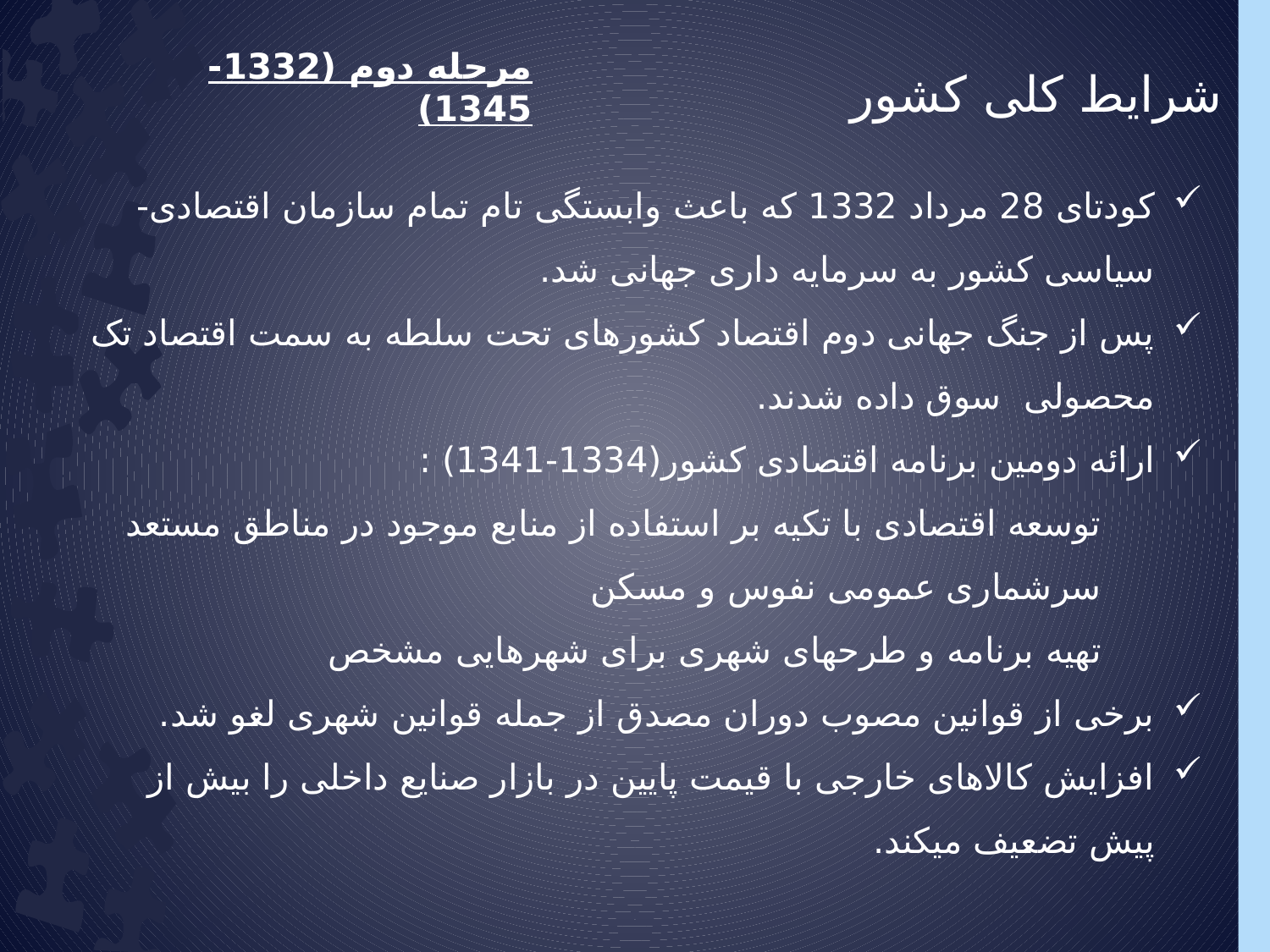

مرحله دوم (1332-1345)
شرایط کلی کشور
کودتای 28 مرداد 1332 که باعث وابستگی تام تمام سازمان اقتصادی-سیاسی کشور به سرمایه داری جهانی شد.
پس از جنگ جهانی دوم اقتصاد کشورهای تحت سلطه به سمت اقتصاد تک محصولی  سوق داده شدند.
ارائه دومین برنامه اقتصادی کشور(1334-1341) :
         توسعه اقتصادی با تکیه بر استفاده از منابع موجود در مناطق مستعد
         سرشماری عمومی نفوس و مسکن
         تهیه برنامه و طرحهای شهری برای شهرهایی مشخص
برخی از قوانین مصوب دوران مصدق از جمله قوانین شهری لغو شد.
افزایش کالاهای خارجی با قیمت پایین در بازار صنایع داخلی را بیش از پیش تضعیف میکند.